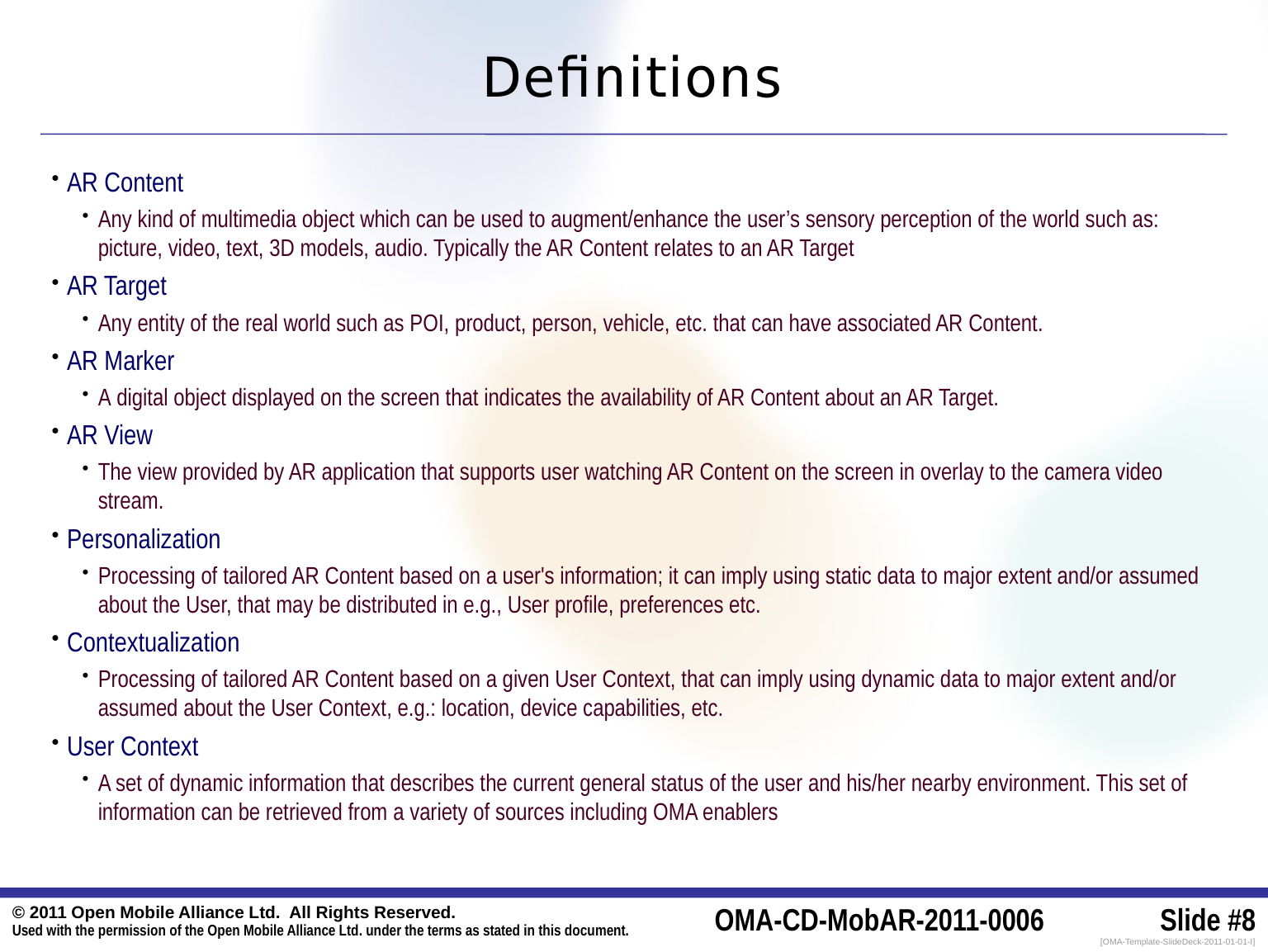

# Definitions
AR Content
Any kind of multimedia object which can be used to augment/enhance the user’s sensory perception of the world such as: picture, video, text, 3D models, audio. Typically the AR Content relates to an AR Target
AR Target
Any entity of the real world such as POI, product, person, vehicle, etc. that can have associated AR Content.
AR Marker
A digital object displayed on the screen that indicates the availability of AR Content about an AR Target.
AR View
The view provided by AR application that supports user watching AR Content on the screen in overlay to the camera video stream.
Personalization
Processing of tailored AR Content based on a user's information; it can imply using static data to major extent and/or assumed about the User, that may be distributed in e.g., User profile, preferences etc.
Contextualization
Processing of tailored AR Content based on a given User Context, that can imply using dynamic data to major extent and/or assumed about the User Context, e.g.: location, device capabilities, etc.
User Context
A set of dynamic information that describes the current general status of the user and his/her nearby environment. This set of information can be retrieved from a variety of sources including OMA enablers